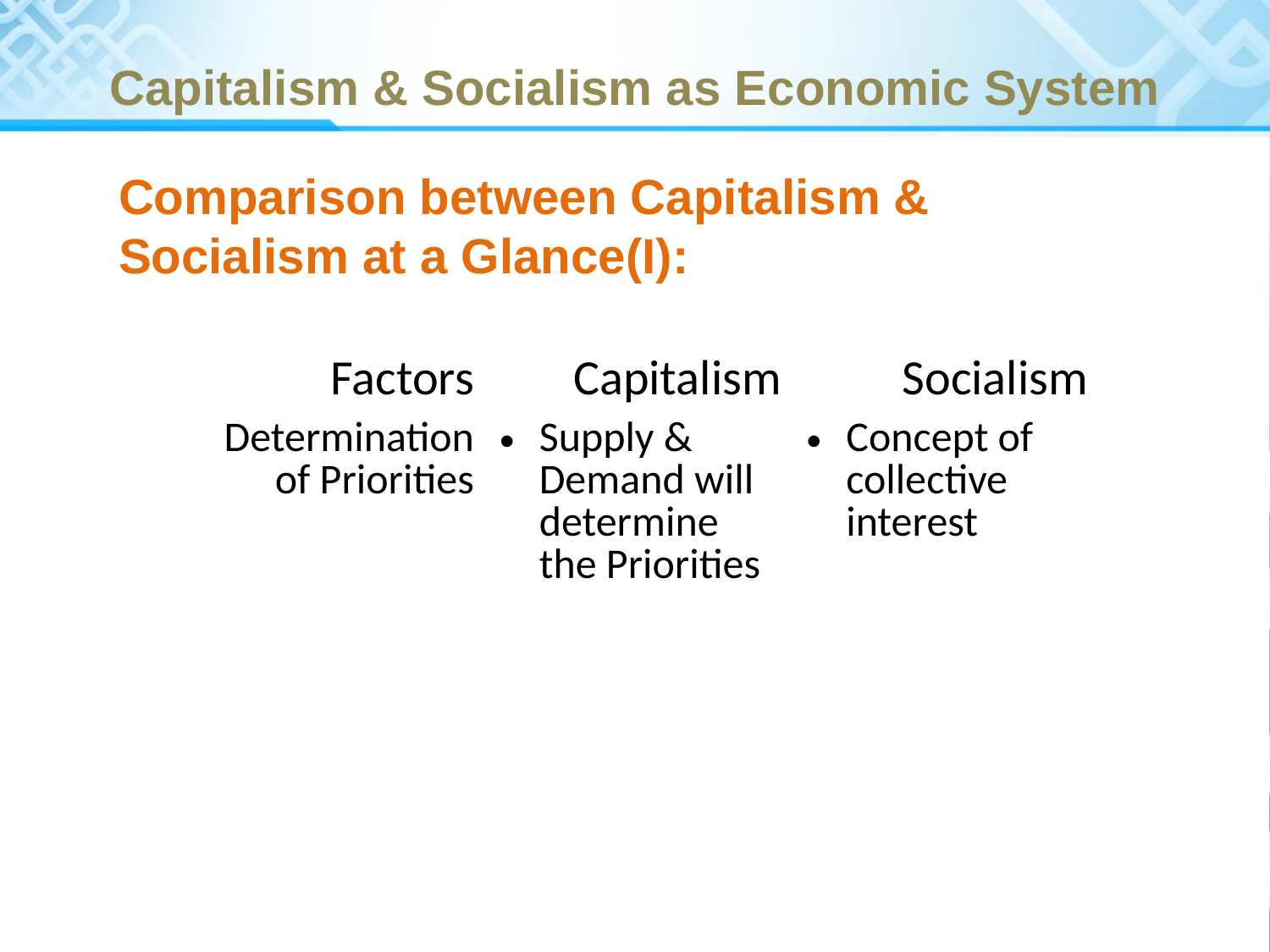

# Capitalism & Socialism as Economic System

Comparison between Capitalism & Socialism at a Glance(I):

| Factors | Capitalism | Socialism |
| --- | --- | --- |
| Determination of Priorities | Supply & Demand will determine the Priorities | Concept of collective interest |